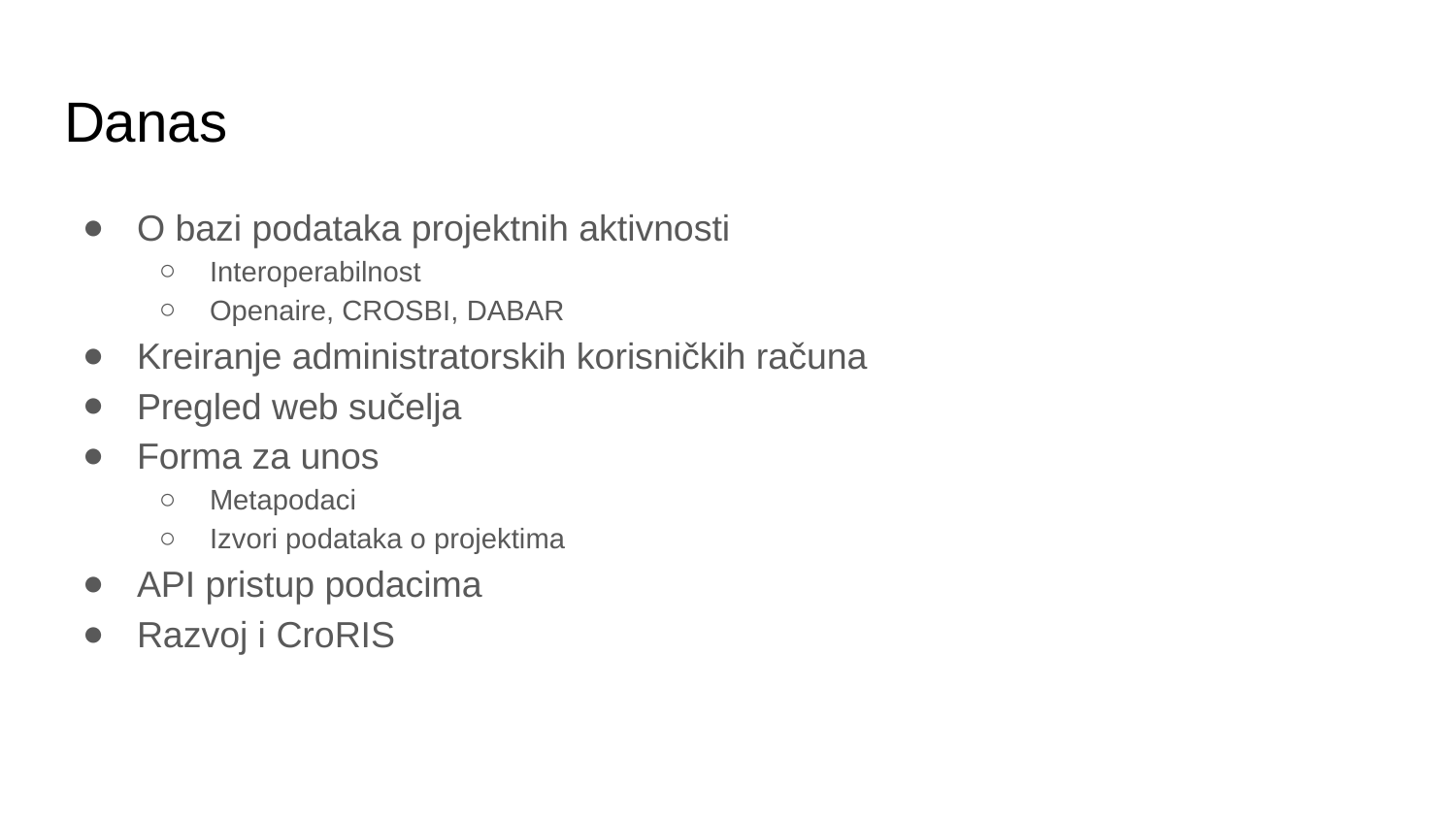

# Danas
O bazi podataka projektnih aktivnosti
Interoperabilnost
Openaire, CROSBI, DABAR
Kreiranje administratorskih korisničkih računa
Pregled web sučelja
Forma za unos
Metapodaci
Izvori podataka o projektima
API pristup podacima
Razvoj i CroRIS